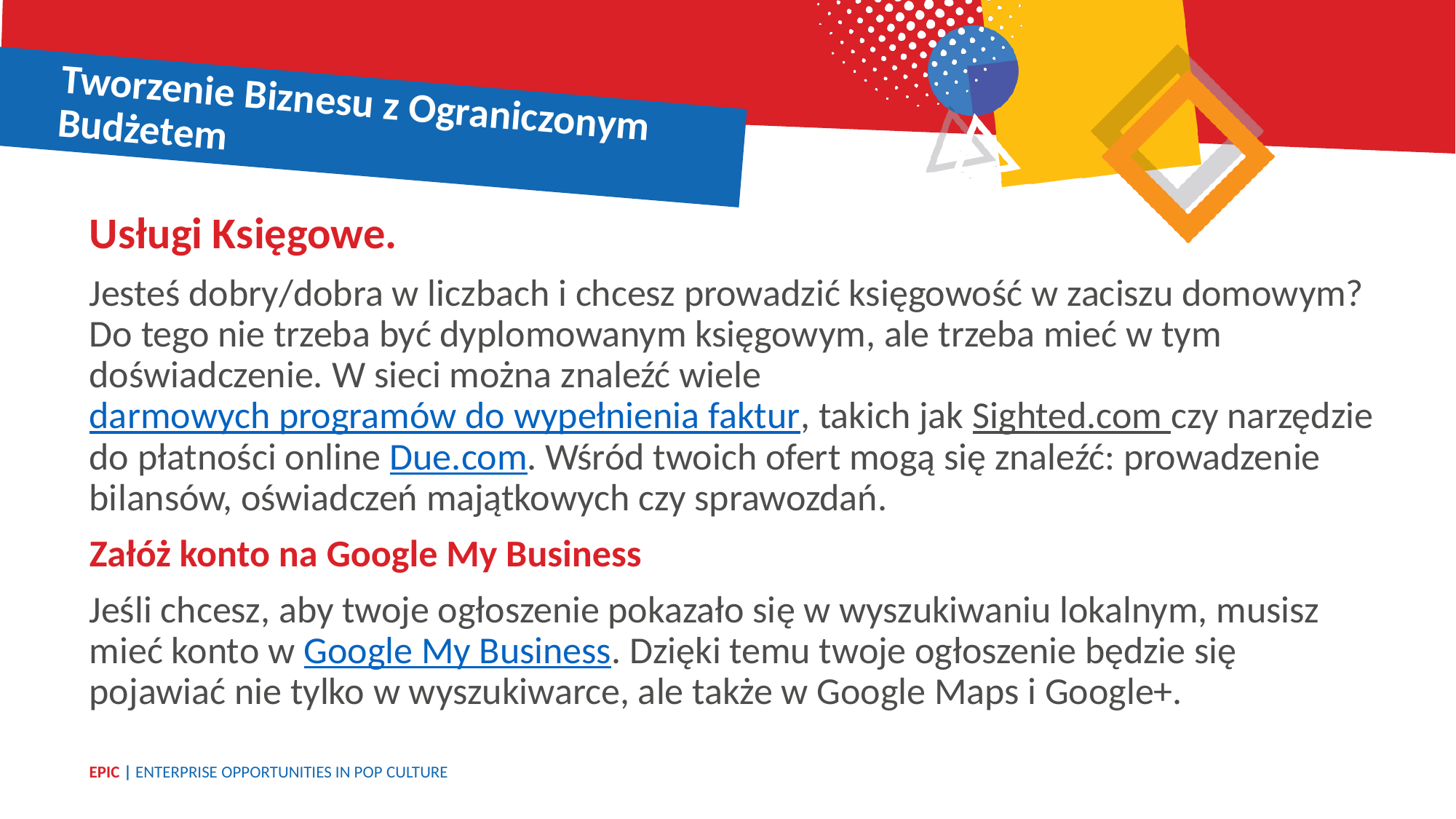

Tworzenie Biznesu z Ograniczonym Budżetem

Usługi Księgowe.
Jesteś dobry/dobra w liczbach i chcesz prowadzić księgowość w zaciszu domowym? Do tego nie trzeba być dyplomowanym księgowym, ale trzeba mieć w tym doświadczenie. W sieci można znaleźć wiele darmowych programów do wypełnienia faktur, takich jak Sighted.com czy narzędzie do płatności online Due.com. Wśród twoich ofert mogą się znaleźć: prowadzenie bilansów, oświadczeń majątkowych czy sprawozdań.
Załóż konto na Google My Business
Jeśli chcesz, aby twoje ogłoszenie pokazało się w wyszukiwaniu lokalnym, musisz mieć konto w Google My Business. Dzięki temu twoje ogłoszenie będzie się pojawiać nie tylko w wyszukiwarce, ale także w Google Maps i Google+.